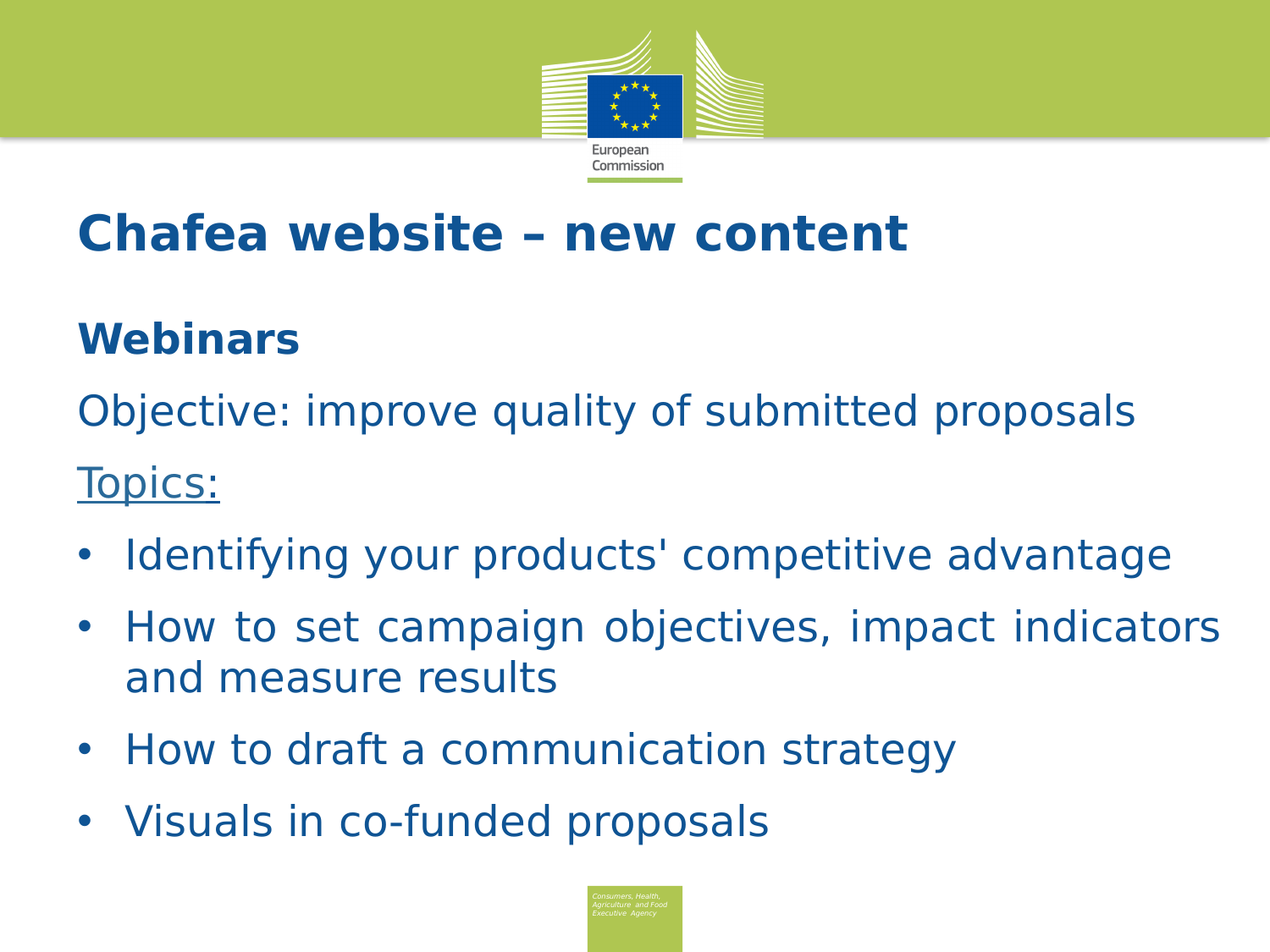

# Chafea website – new content
Webinars
Objective: improve quality of submitted proposals
Topics:
Identifying your products' competitive advantage
How to set campaign objectives, impact indicators and measure results
How to draft a communication strategy
Visuals in co-funded proposals